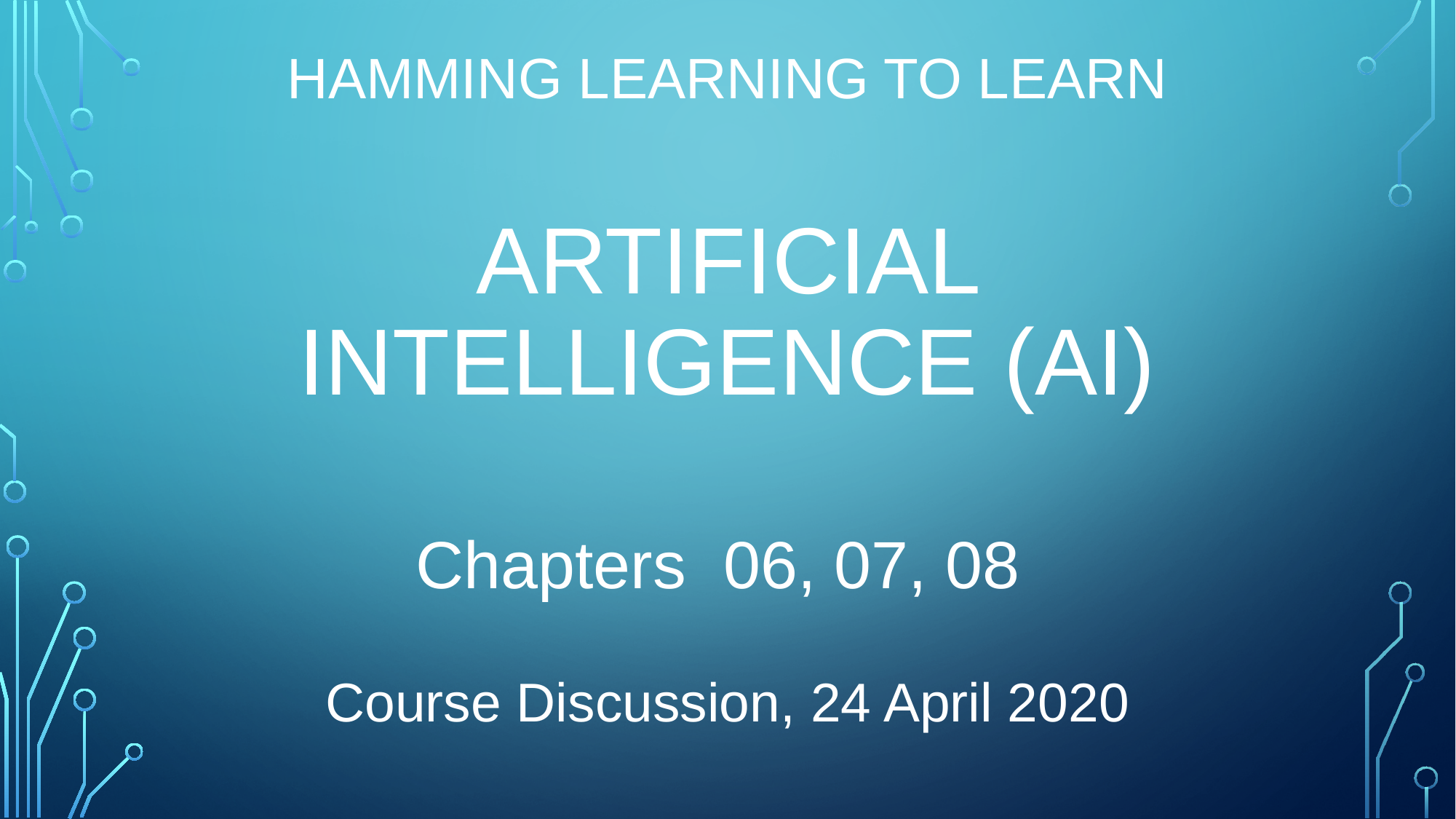

# Hamming Learning to Learn Artificial Intelligence (AI)
Chapters  06, 07, 08

Course Discussion, 24 April 2020